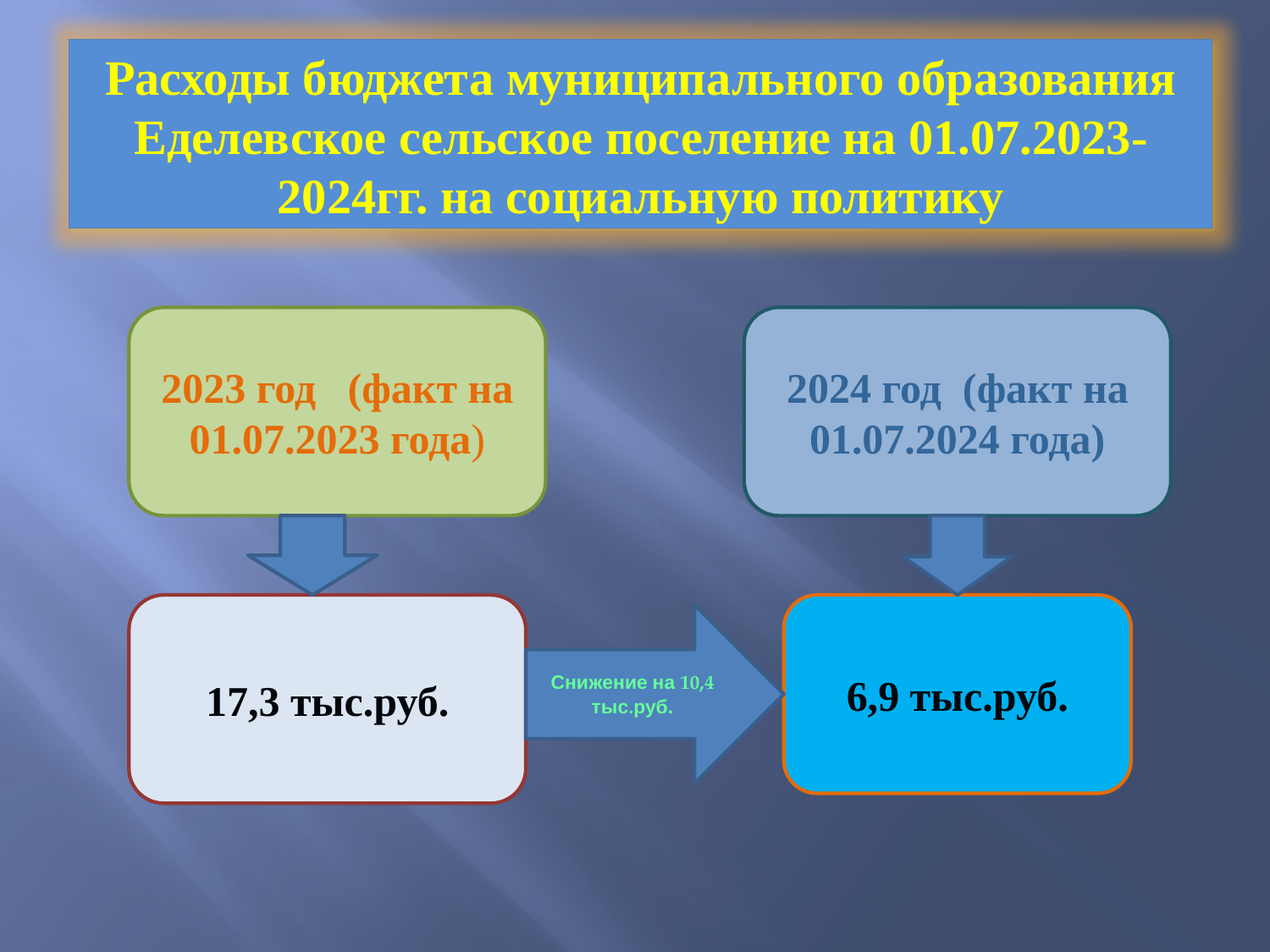

Расходы бюджета муниципального образования Еделевское сельское поселение на 01.07.2023-2024гг. на социальную политику
2023 год   (факт на 01.07.2023 года)
2024 год  (факт на 01.07.2024 года)

17,3 тыс.руб.
6,9 тыс.руб.
Снижение на 10,4 тыс.руб.